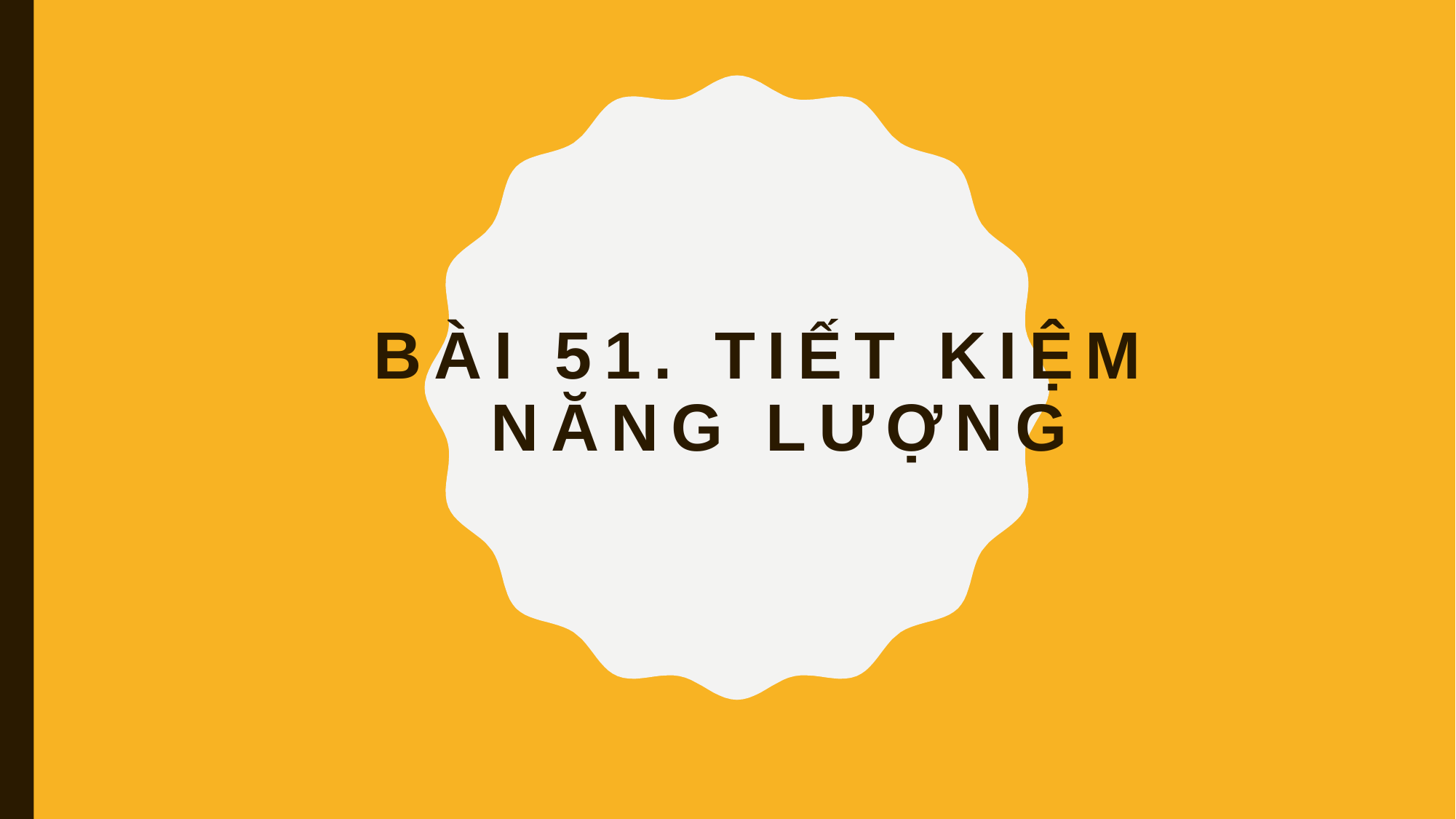

# BÀI 51. TIẾT KIỆM NĂNG LƯỢNG